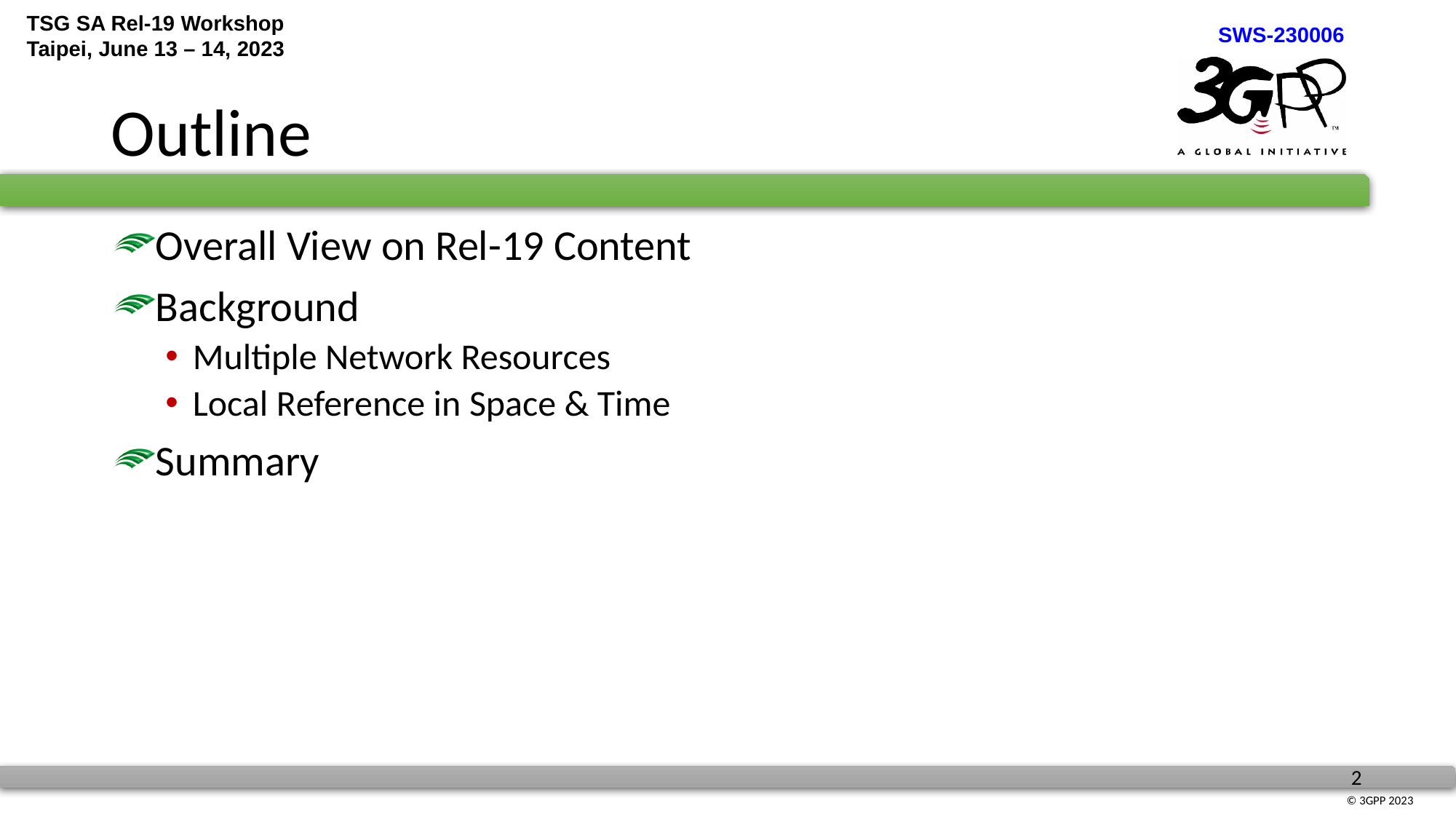

# Outline
Overall View on Rel-19 Content
Background
Multiple Network Resources
Local Reference in Space & Time
Summary